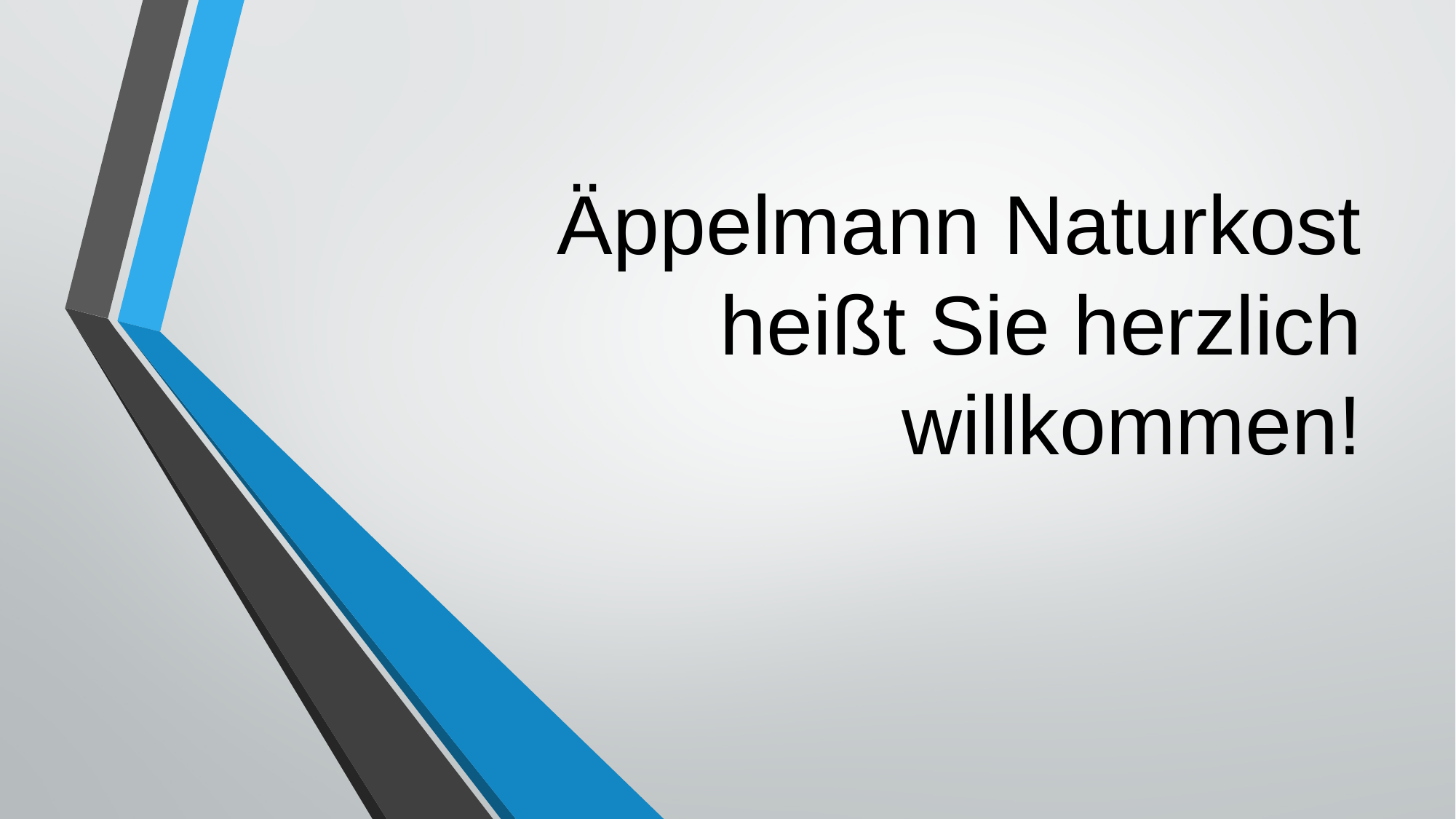

# Äppelmann Naturkost heißt Sie herzlich willkommen!